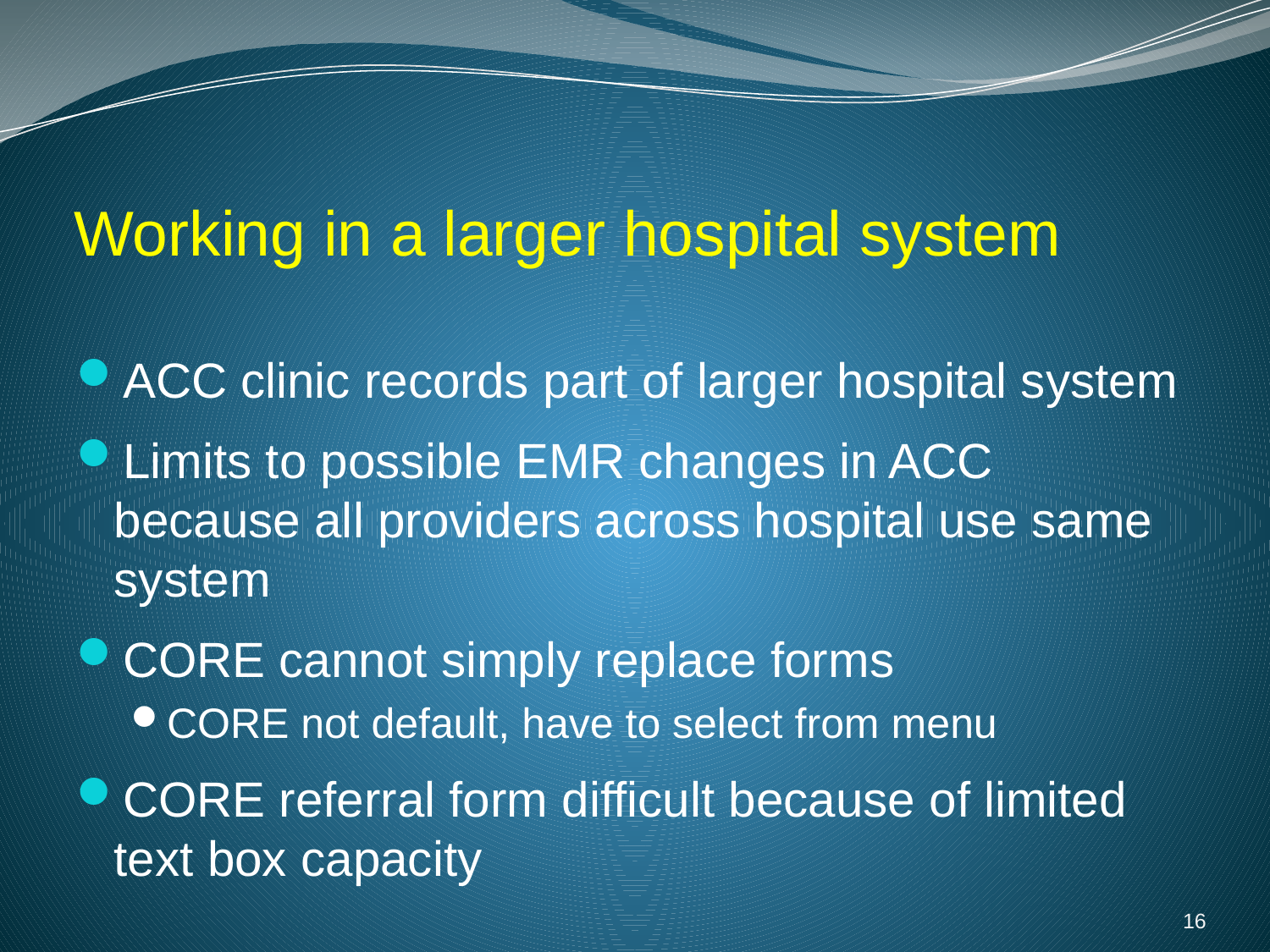

# Working in a larger hospital system
ACC clinic records part of larger hospital system
Limits to possible EMR changes in ACC because all providers across hospital use same system
CORE cannot simply replace forms
CORE not default, have to select from menu
CORE referral form difficult because of limited text box capacity

16